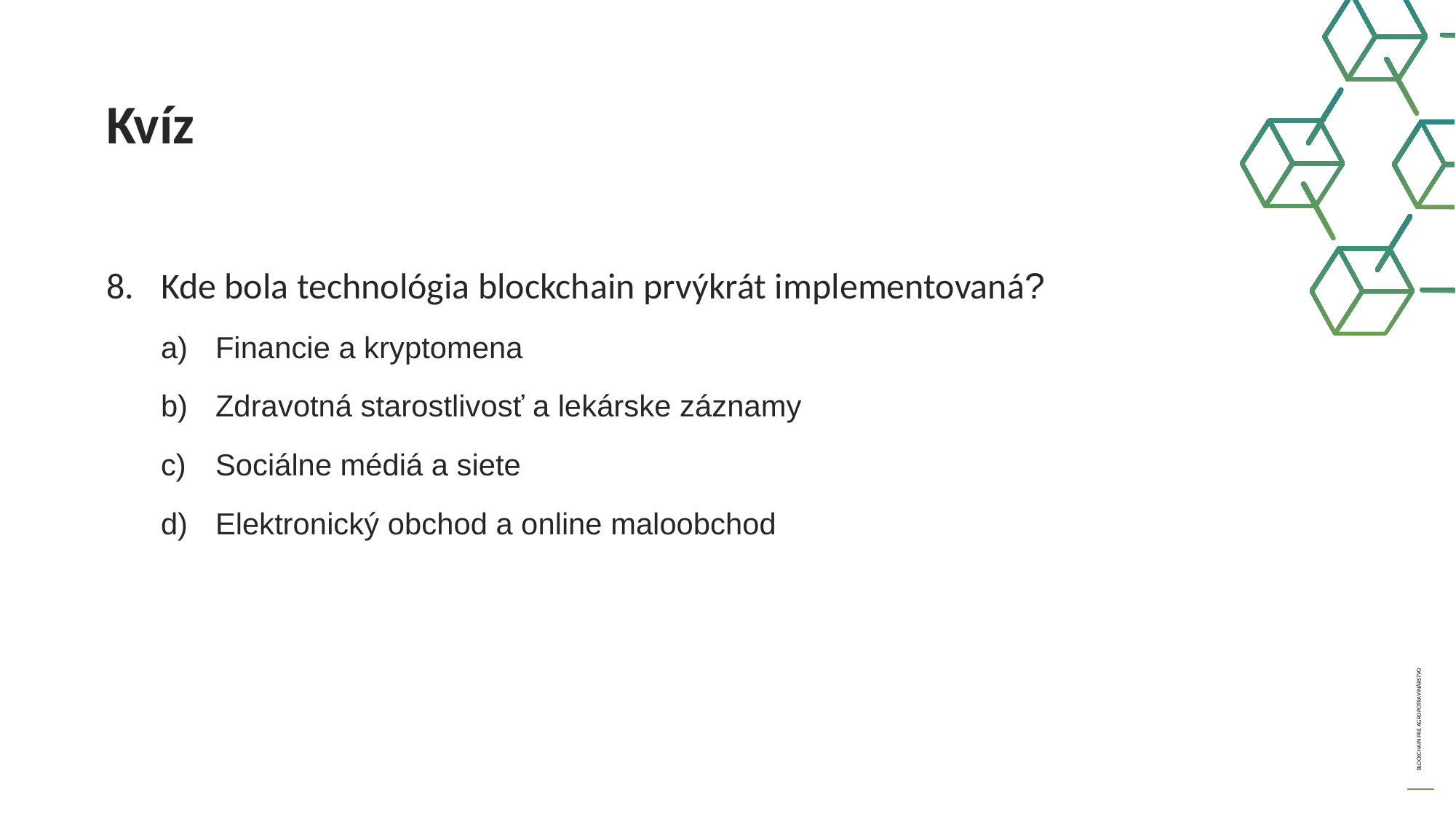

Kvíz
Kde bola technológia blockchain prvýkrát implementovaná?
Financie a kryptomena
Zdravotná starostlivosť a lekárske záznamy
Sociálne médiá a siete
Elektronický obchod a online maloobchod